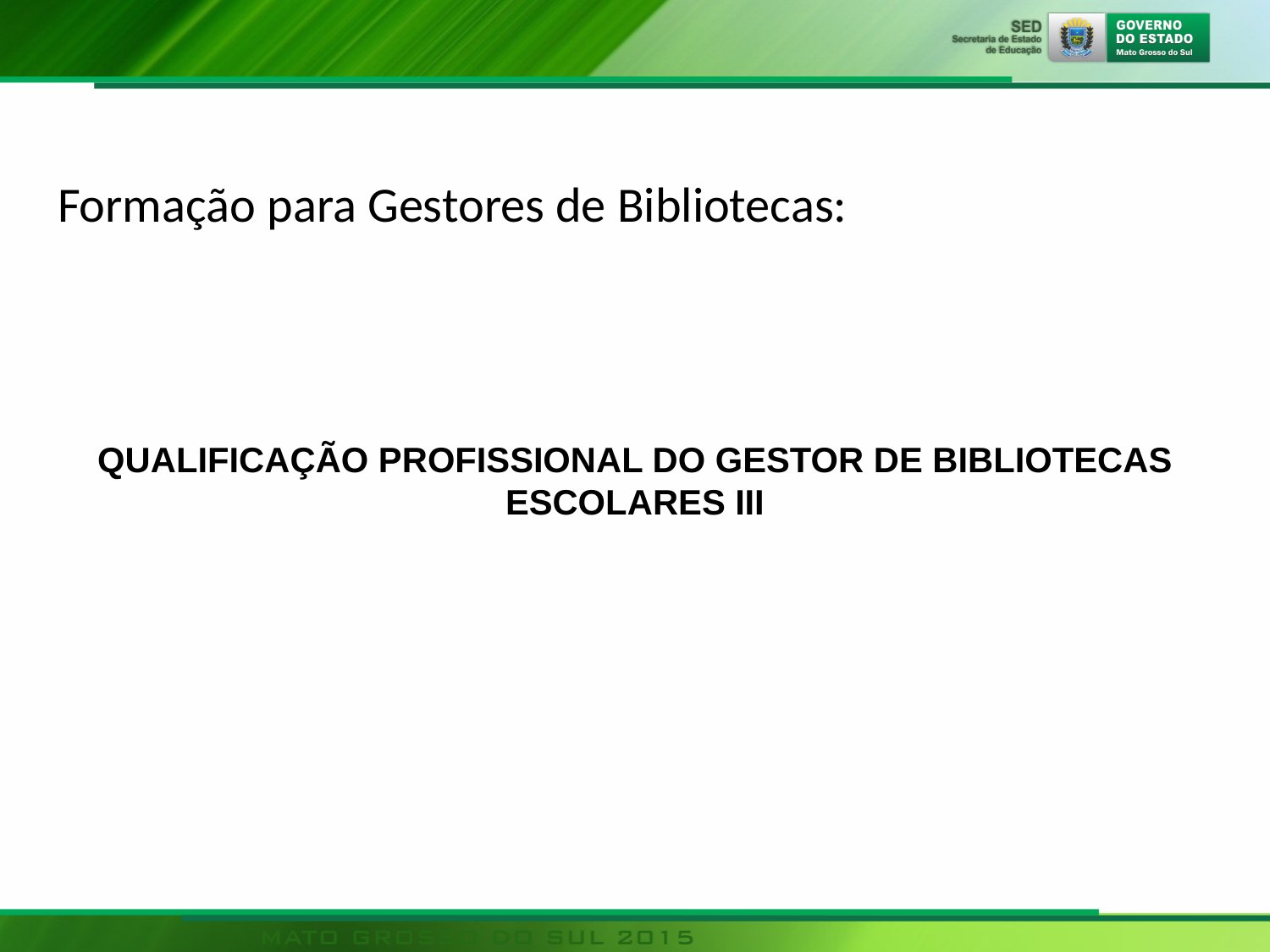

Formação para Gestores de Bibliotecas:

QUALIFICAÇÃO PROFISSIONAL DO GESTOR DE BIBLIOTECAS ESCOLARES III